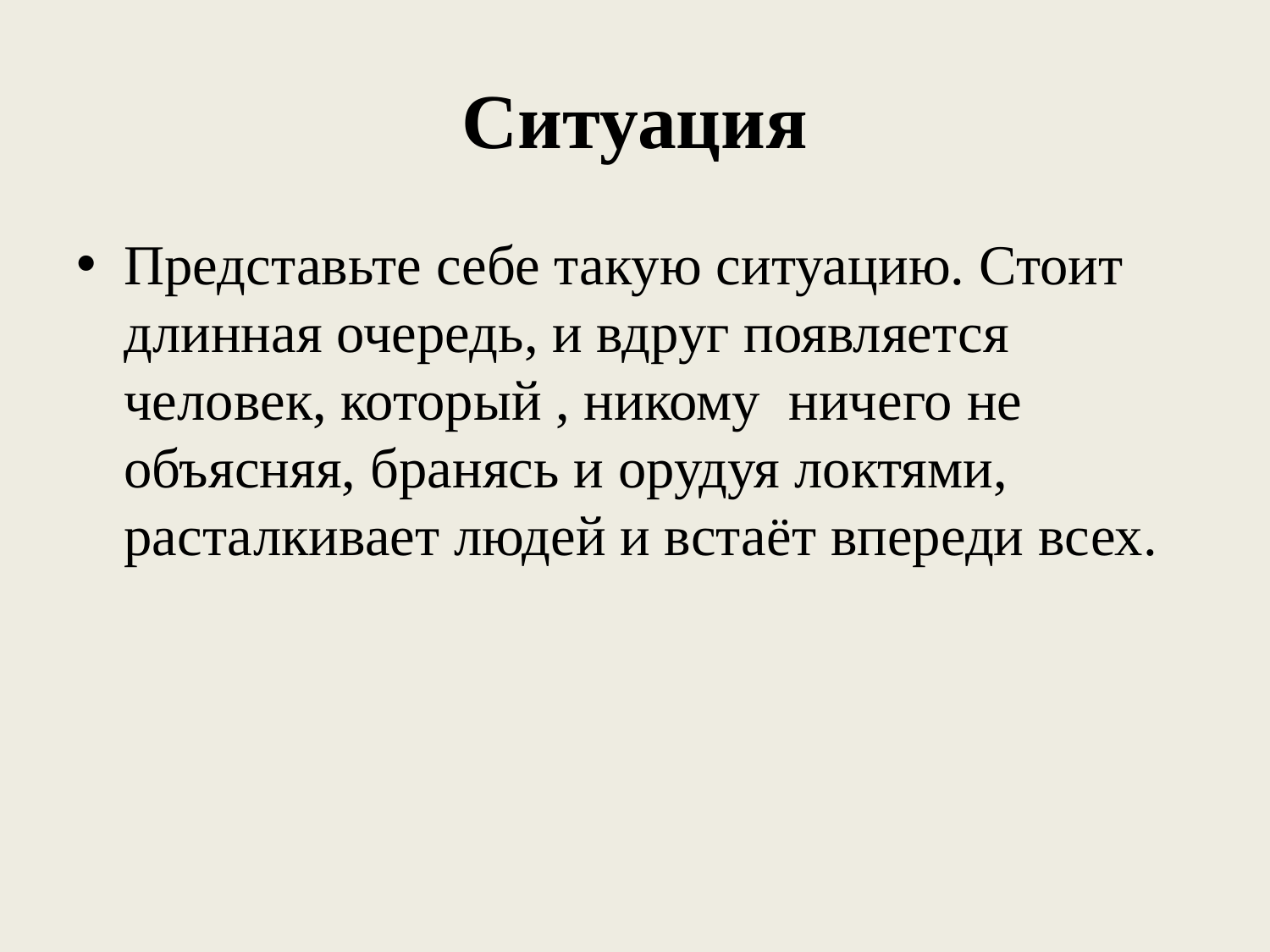

# Ситуация
Представьте себе такую ситуацию. Стоит длинная очередь, и вдруг появляется человек, который , никому  ничего не объясняя, бранясь и орудуя локтями, расталкивает людей и встаёт впереди всех.